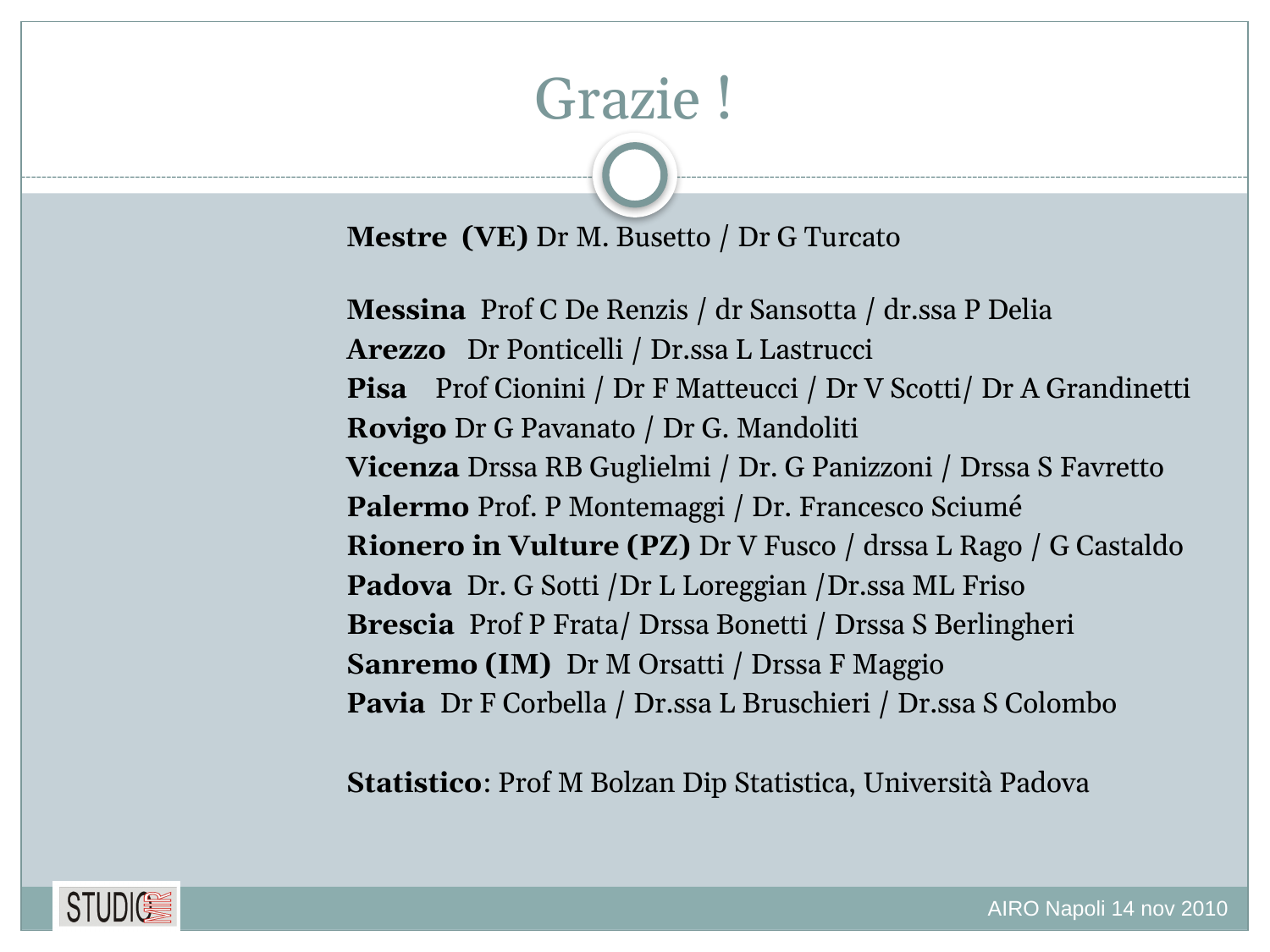

# Grazie !
			Mestre  (VE) Dr M. Busetto / Dr G Turcato
			Messina  Prof C De Renzis / dr Sansotta / dr.ssa P Delia
			Arezzo   Dr Ponticelli / Dr.ssa L Lastrucci
			Pisa    Prof Cionini / Dr F Matteucci / Dr V Scotti/ Dr A Grandinetti
			Rovigo Dr G Pavanato / Dr G. Mandoliti
			Vicenza Drssa RB Guglielmi / Dr. G Panizzoni / Drssa S Favretto
			Palermo Prof. P Montemaggi / Dr. Francesco Sciumé
			Rionero in Vulture (PZ) Dr V Fusco / drssa L Rago / G Castaldo
			Padova  Dr. G Sotti /Dr L Loreggian /Dr.ssa ML Friso
			Brescia  Prof P Frata/ Drssa Bonetti / Drssa S Berlingheri
			Sanremo (IM)  Dr M Orsatti / Drssa F Maggio
			Pavia  Dr F Corbella / Dr.ssa L Bruschieri / Dr.ssa S Colombo

			Statistico: Prof M Bolzan Dip Statistica, Università Padova